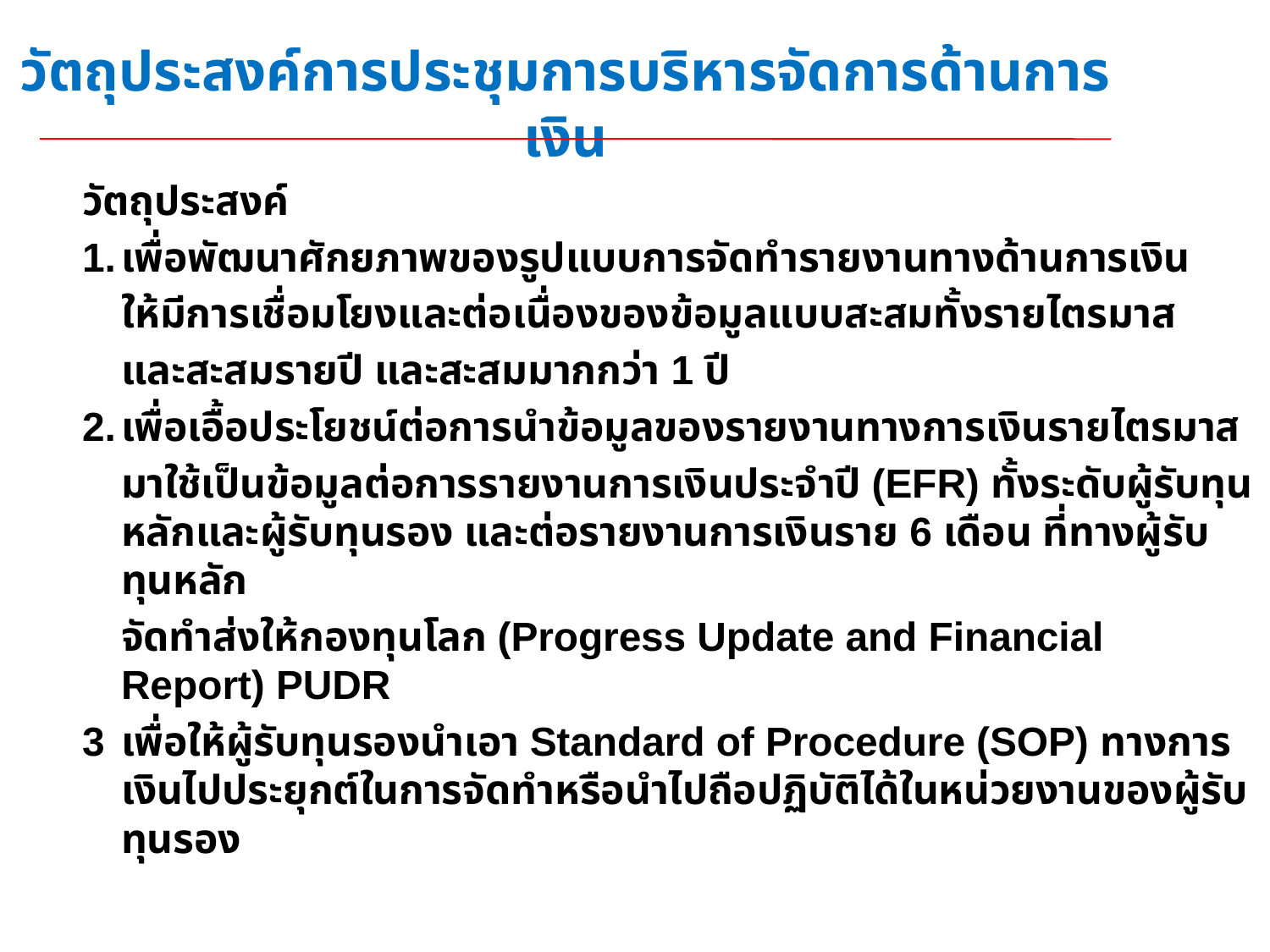

# วัตถุประสงค์การประชุมการบริหารจัดการด้านการเงิน
วัตถุประสงค์
1.	เพื่อพัฒนาศักยภาพของรูปแบบการจัดทำรายงานทางด้านการเงิน
	ให้มีการเชื่อมโยงและต่อเนื่องของข้อมูลแบบสะสมทั้งรายไตรมาส
	และสะสมรายปี และสะสมมากกว่า 1 ปี
2.	เพื่อเอื้อประโยชน์ต่อการนำข้อมูลของรายงานทางการเงินรายไตรมาส
	มาใช้เป็นข้อมูลต่อการรายงานการเงินประจำปี (EFR) ทั้งระดับผู้รับทุนหลักและผู้รับทุนรอง และต่อรายงานการเงินราย 6 เดือน ที่ทางผู้รับทุนหลัก
	จัดทำส่งให้กองทุนโลก (Progress Update and Financial Report) PUDR
3	เพื่อให้ผู้รับทุนรองนำเอา Standard of Procedure (SOP) ทางการเงินไปประยุกต์ในการจัดทำหรือนำไปถือปฏิบัติได้ในหน่วยงานของผู้รับทุนรอง